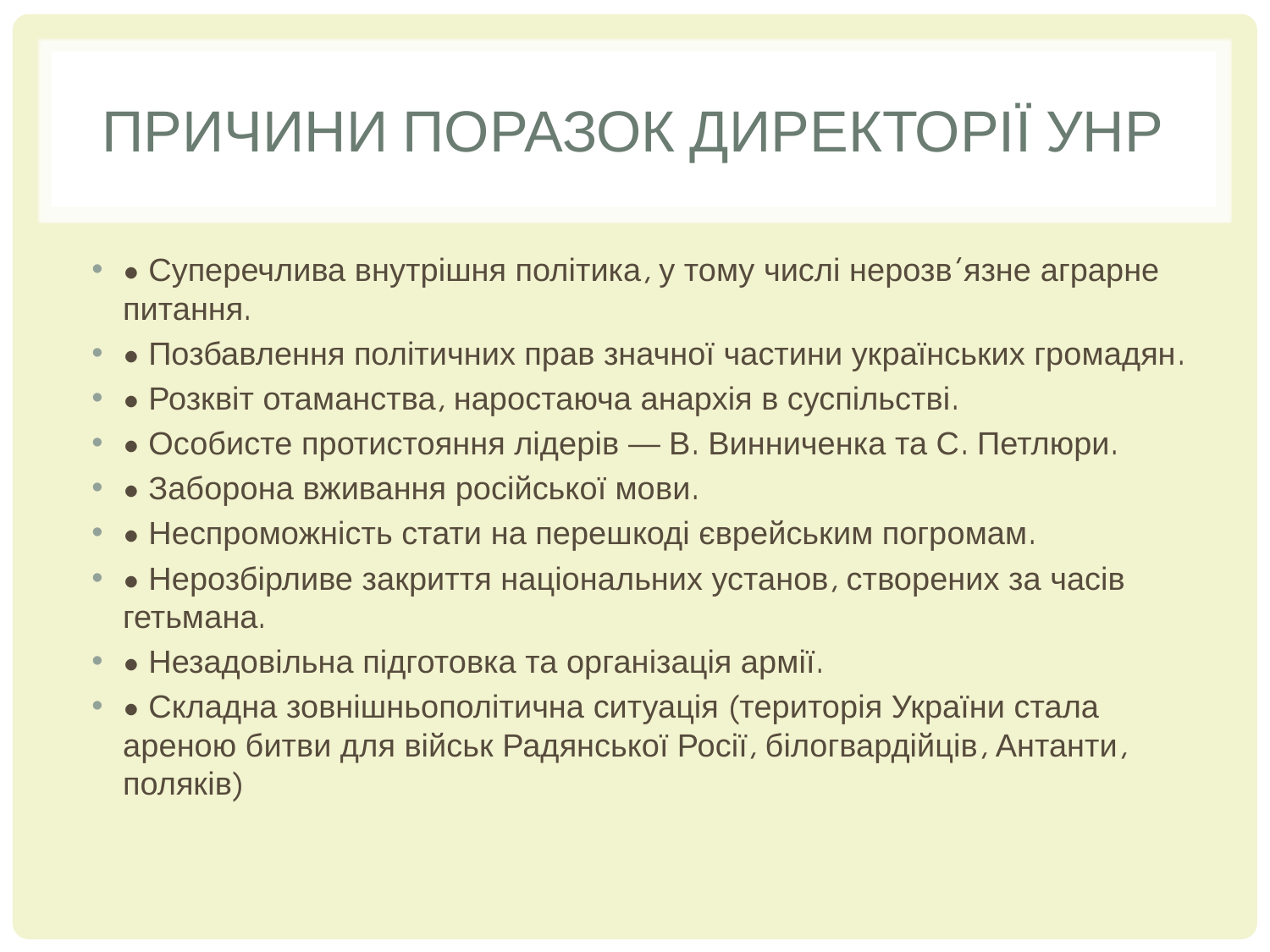

# Причини поразок Директорії УНР
• Суперечлива внутрішня політика, у тому числі нерозв’язне аграрне питання.
• Позбавлення політичних прав значної частини українських громадян.
• Розквіт отаманства, наростаюча анархія в суспільстві.
• Особисте протистояння лідерів — В. Винниченка та С. Петлюри.
• Заборона вживання російської мови.
• Неспроможність стати на перешкоді єврейським погромам.
• Нерозбірливе закриття національних установ, створених за часів гетьмана.
• Незадовільна підготовка та організація армії.
• Складна зовнішньополітична ситуація (територія України стала ареною битви для військ Радянської Росії, білогвардійців, Антанти, поляків)